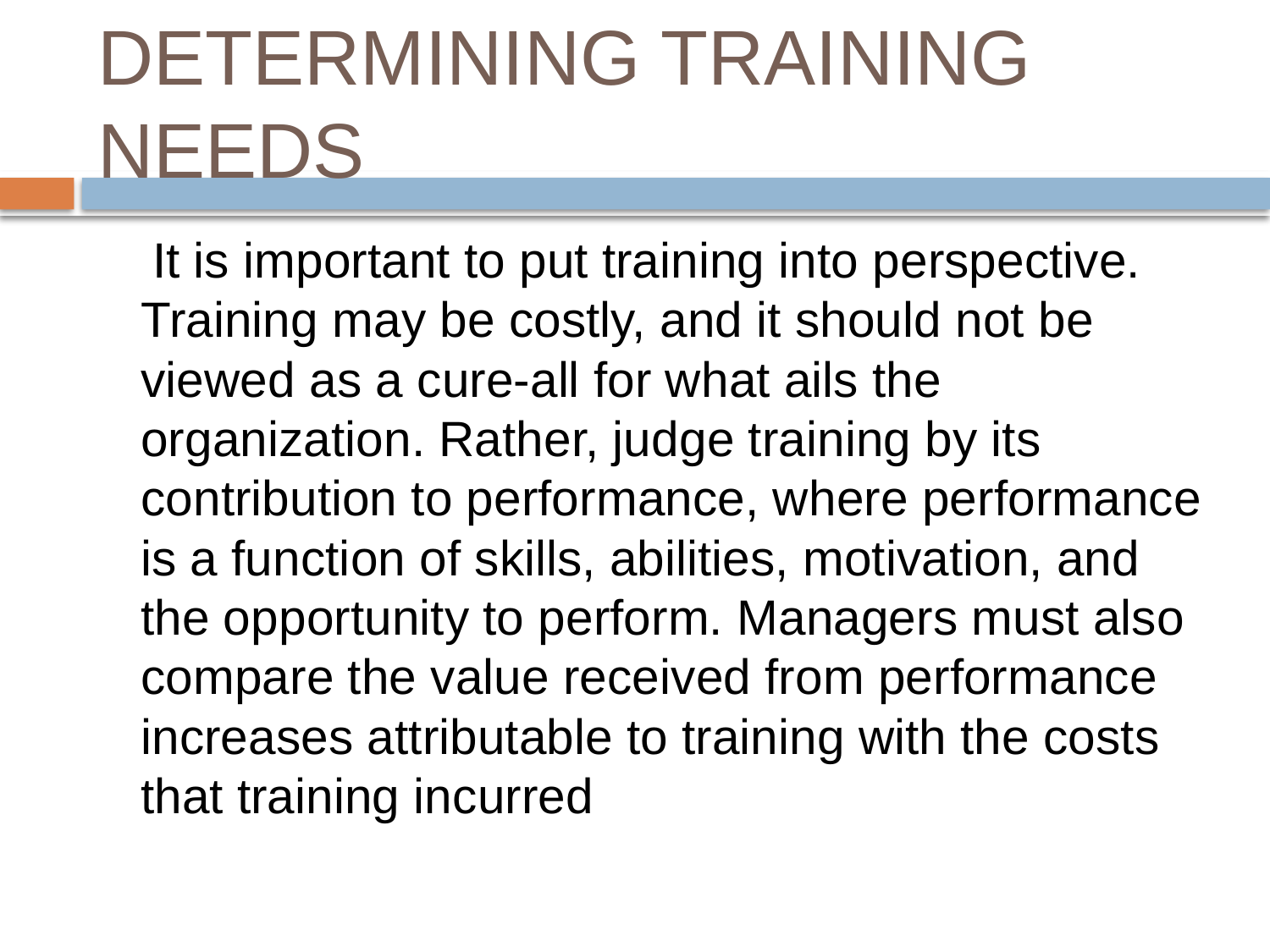

# DETERMINING TRAINING NEEDS
    It is important to put training into perspective. Training may be costly, and it should not be viewed as a cure-all for what ails the organization. Rather, judge training by its contribution to performance, where performance is a function of skills, abilities, motivation, and the opportunity to perform. Managers must also compare the value received from performance increases attributable to training with the costs that training incurred